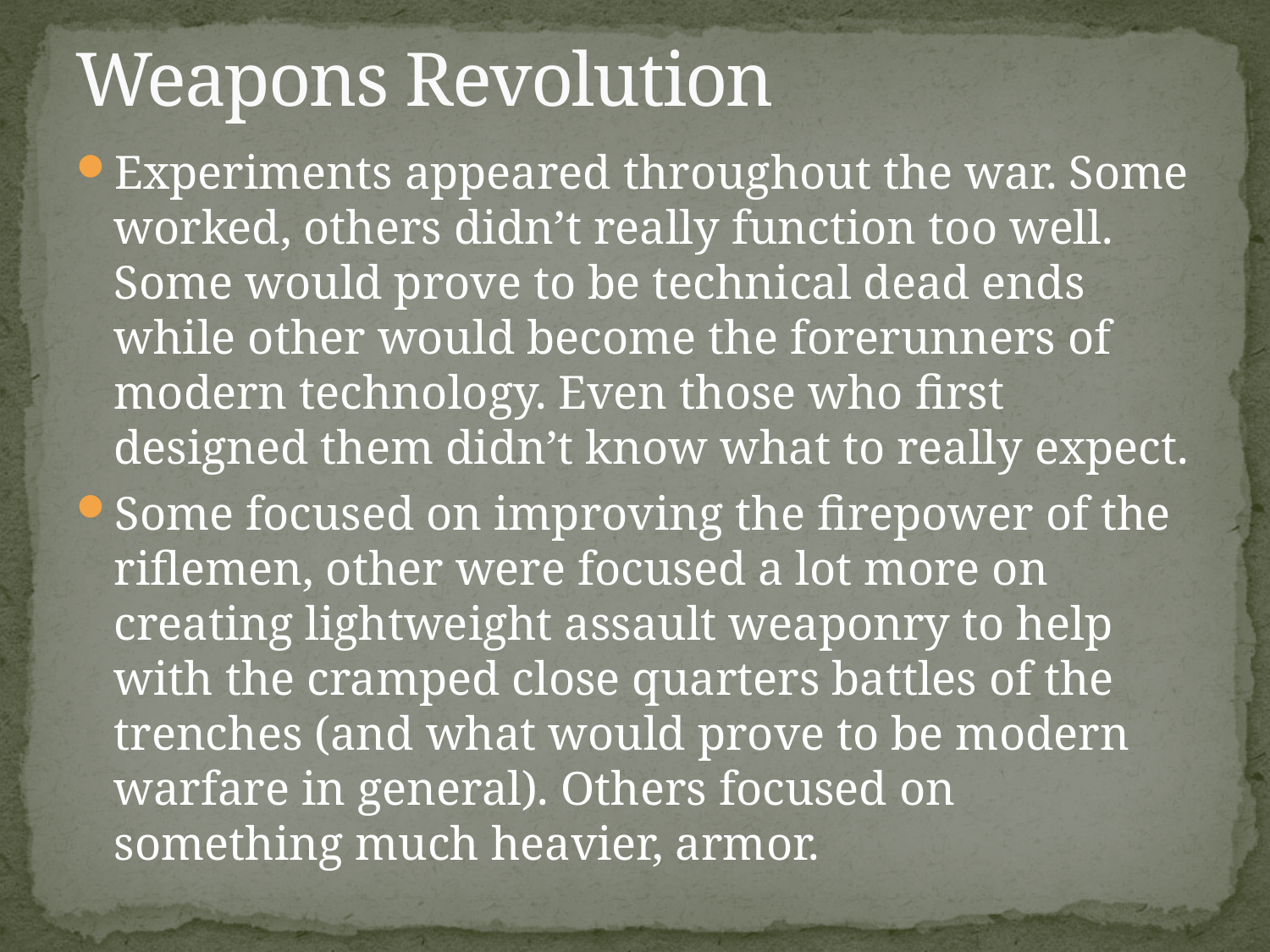

# Weapons Revolution
Experiments appeared throughout the war. Some worked, others didn’t really function too well. Some would prove to be technical dead ends while other would become the forerunners of modern technology. Even those who first designed them didn’t know what to really expect.
Some focused on improving the firepower of the riflemen, other were focused a lot more on creating lightweight assault weaponry to help with the cramped close quarters battles of the trenches (and what would prove to be modern warfare in general). Others focused on something much heavier, armor.